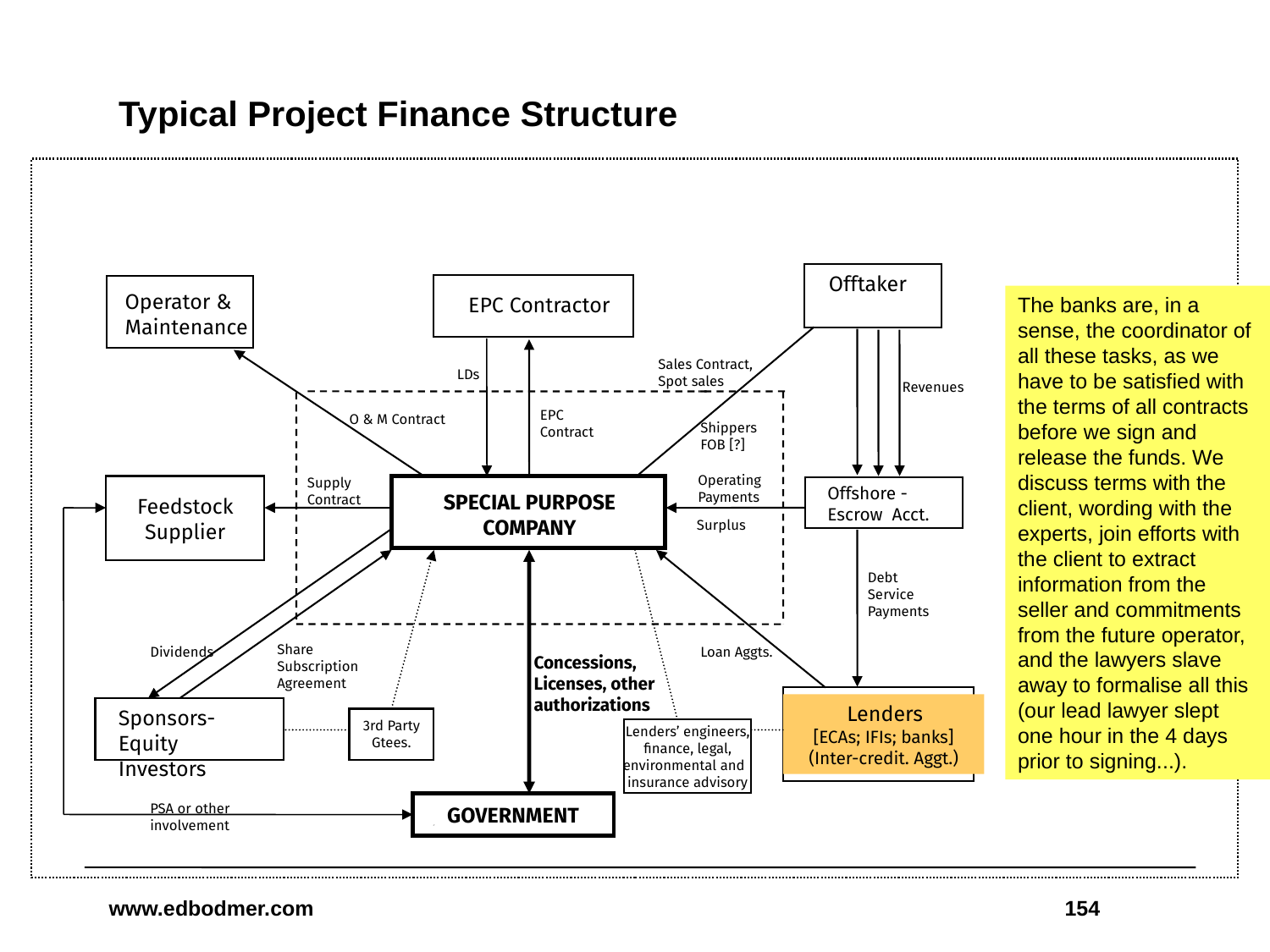

# Typical Project Finance Structure

Offtaker

Operator &
Maintenance

EPC Contractor
The banks are, in a sense, the coordinator of all these tasks, as we have to be satisfied with the terms of all contracts before we sign and release the funds. We discuss terms with the client, wording with the experts, join efforts with the client to extract information from the seller and commitments from the future operator, and the lawyers slave away to formalise all this (our lead lawyer slept one hour in the 4 days prior to signing...).

Sales Contract,
Spot sales

LDs
Revenues

EPC
Contract

O & M Contract
Shippers
FOB [?]
Operating
Payments
Supply
Contract

Offshore -Escrow  Acct.

SPECIAL PURPOSE COMPANY
Feedstock Supplier

Surplus

Debt
Service
Payments

Share Subscription
Agreement
Dividends
Loan Aggts.
Concessions,
Licenses, other
authorizations

         Lenders
[ECAs; IFIs; banks]
(Inter-credit. Aggt.)

Sponsors-Equity Investors

3rd Party
Gtees.
Lenders’ engineers,
 finance, legal,
environmental and
insurance advisory

PSA or other involvement
GOVERNMENT